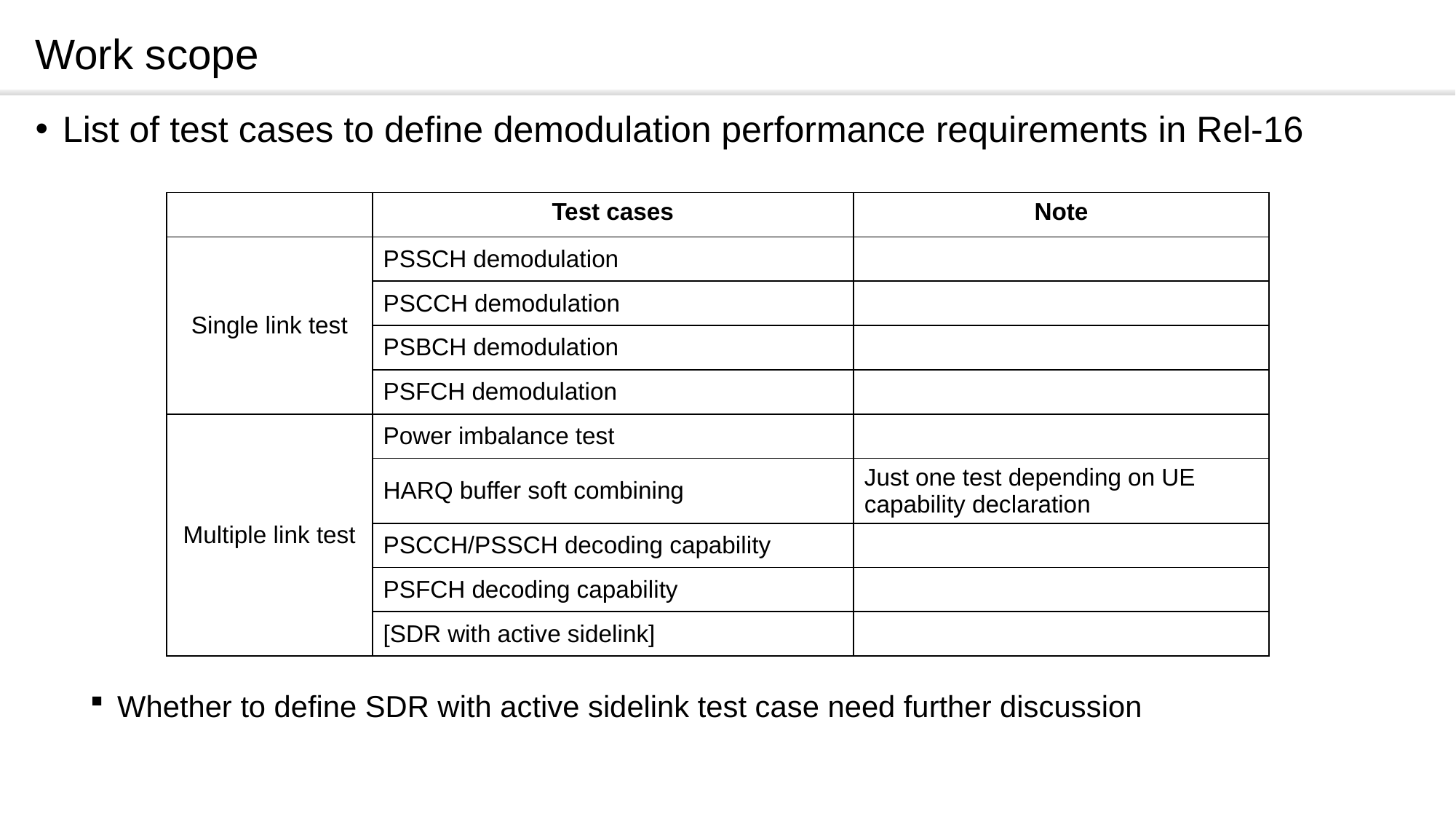

# Work scope
List of test cases to define demodulation performance requirements in Rel-16

Whether to define SDR with active sidelink test case need further discussion

|  | Test cases | Note |
| --- | --- | --- |
| Single link test | PSSCH demodulation |  |
|  | PSCCH demodulation |  |
|  | PSBCH demodulation |  |
|  | PSFCH demodulation |  |
| Multiple link test | Power imbalance test |  |
|  | HARQ buffer soft combining | Just one test depending on UE capability declaration |
|  | PSCCH/PSSCH decoding capability |  |
|  | PSFCH decoding capability |  |
|  | [SDR with active sidelink] |  |